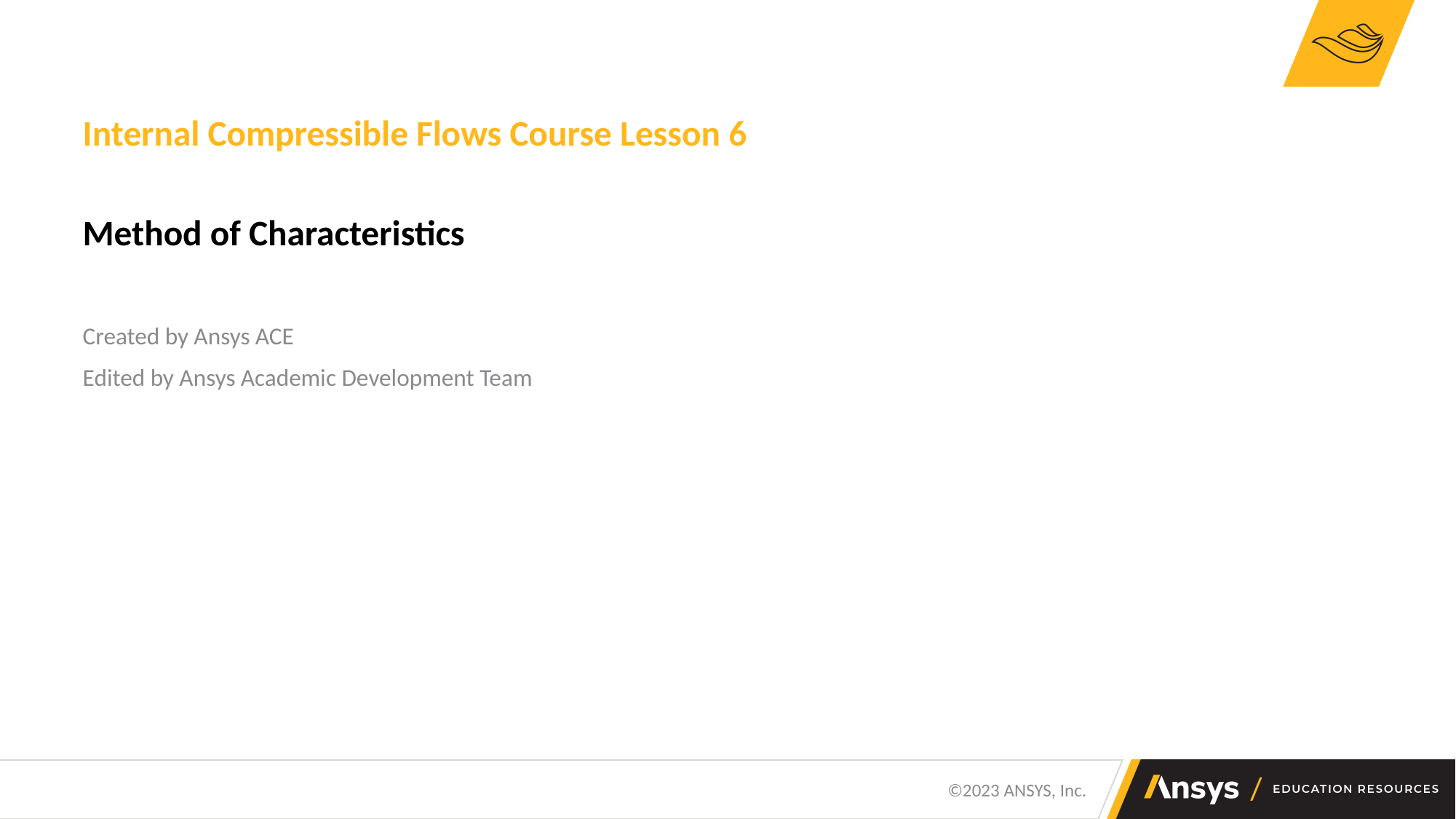

Internal Compressible Flows Course Lesson 6

Method of Characteristics
Created by Ansys ACE
Edited by Ansys Academic Development Team